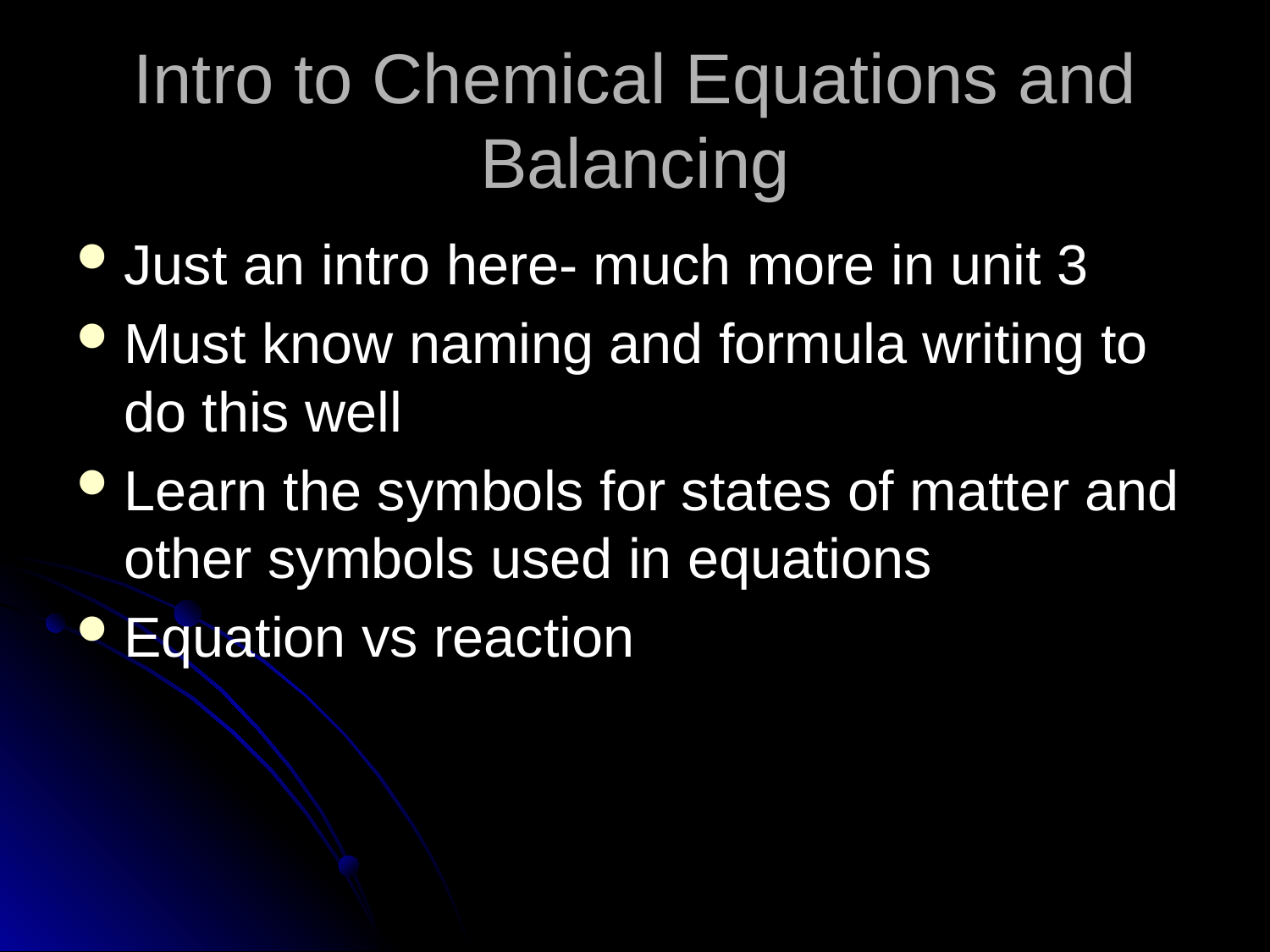

# Intro to Chemical Equations and Balancing
Just an intro here- much more in unit 3
Must know naming and formula writing to do this well
Learn the symbols for states of matter and other symbols used in equations
Equation vs reaction